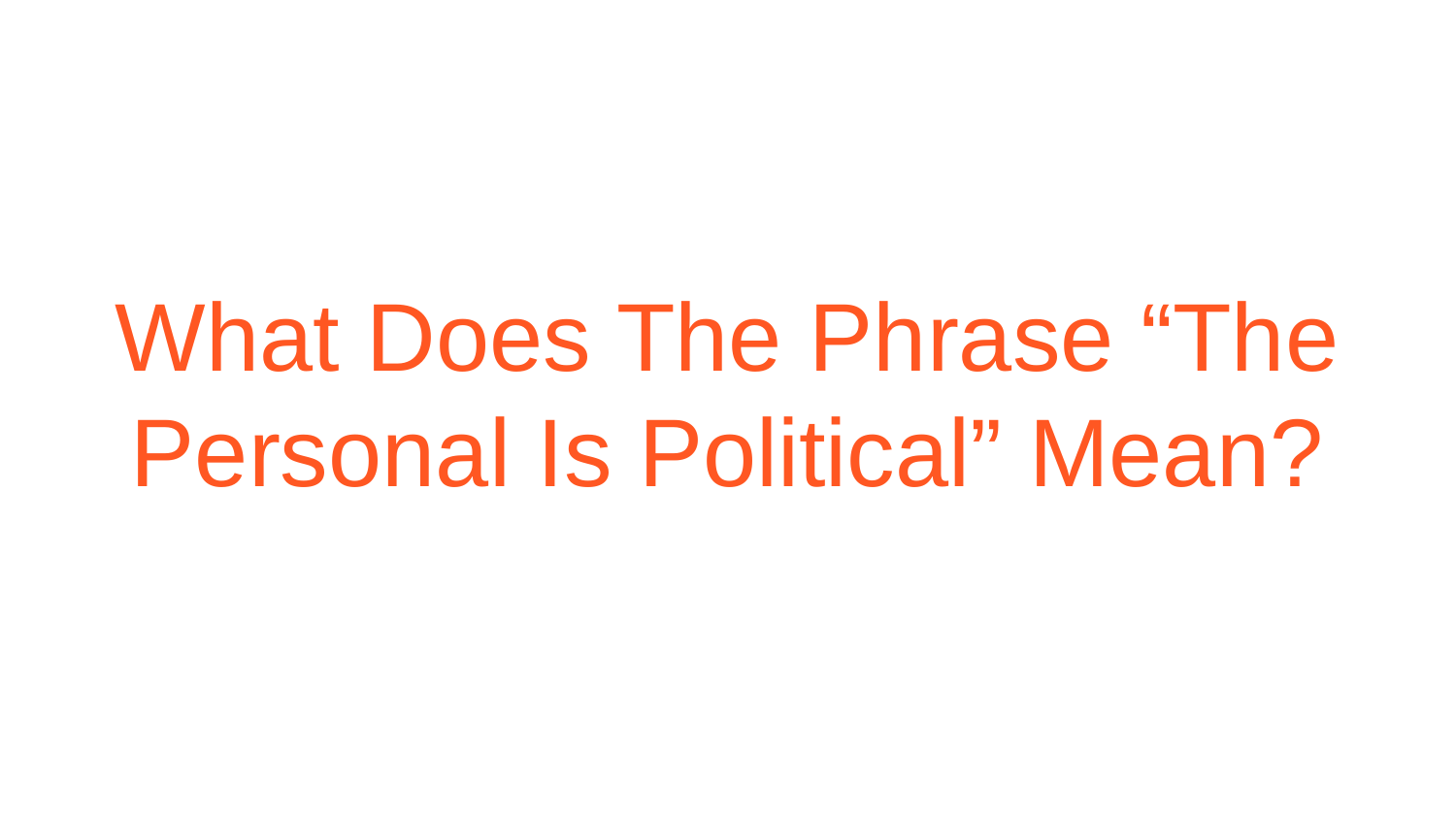

What Does The Phrase “The Personal Is Political” Mean?